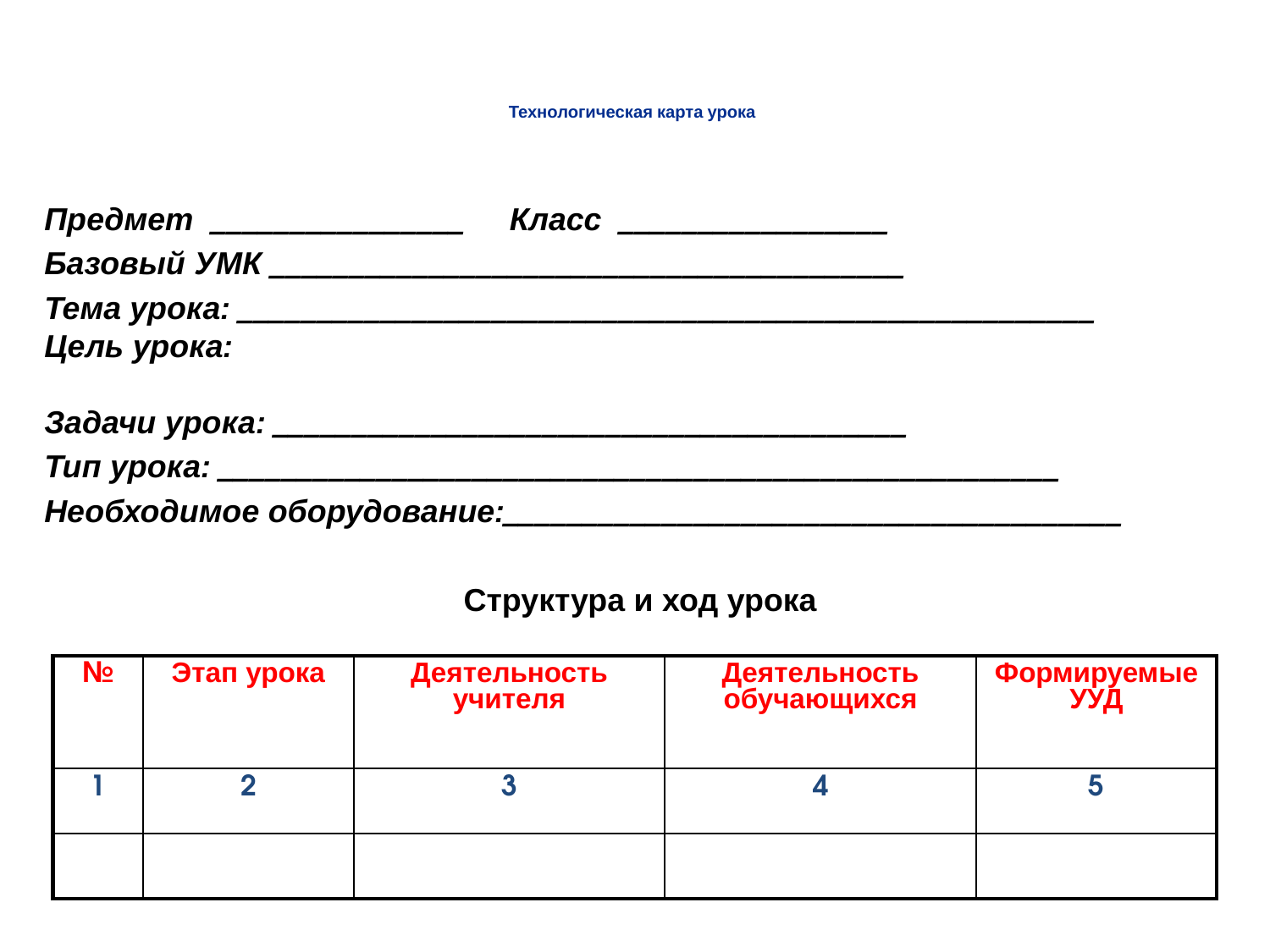

# Технологическая карта урока

Предмет  ________________     Класс  _________________
Базовый УМК ________________________________________
Тема урока: ______________________________________________________
Цель урока:

Задачи урока: ________________________________________
Тип урока: _____________________________________________________
Необходимое оборудование:_______________________________________

Структура и ход урока

| № | Этап урока | Деятельность учителя | Деятельность обучающихся | Формируемые УУД |
| --- | --- | --- | --- | --- |
| 1 | 2 | 3 | 4 | 5 |
|  |  |  |  |  |